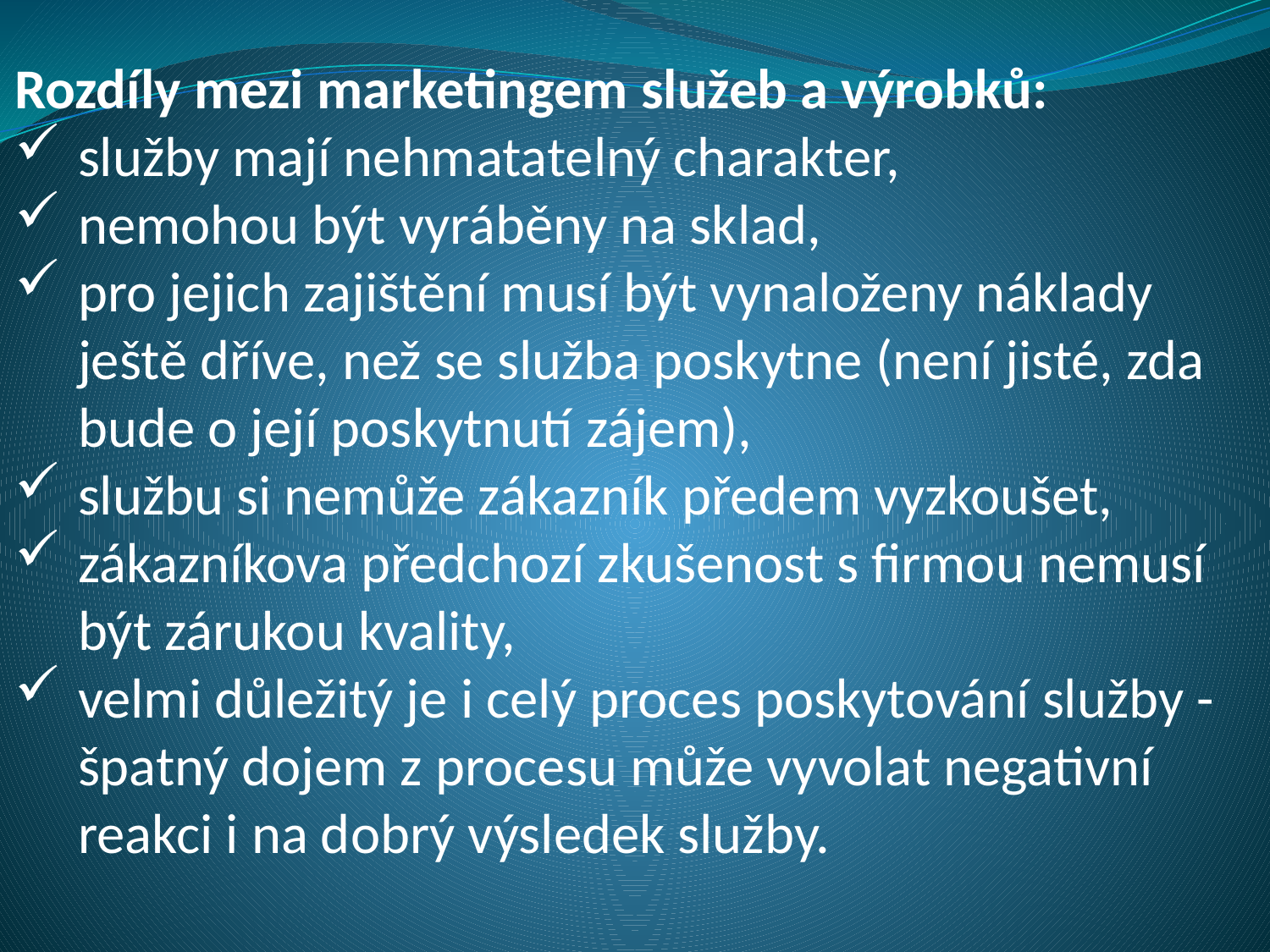

Rozdíly mezi marketingem služeb a výrobků:
služby mají nehmatatelný charakter,
nemohou být vyráběny na sklad,
pro jejich zajištění musí být vynaloženy náklady ještě dříve, než se služba poskytne (není jisté, zda bude o její poskytnutí zájem),
službu si nemůže zákazník předem vyzkoušet,
zákazníkova předchozí zkušenost s firmou nemusí být zárukou kvality,
velmi důležitý je i celý proces poskytování služby -  špatný dojem z procesu může vyvolat negativní reakci i na dobrý výsledek služby.